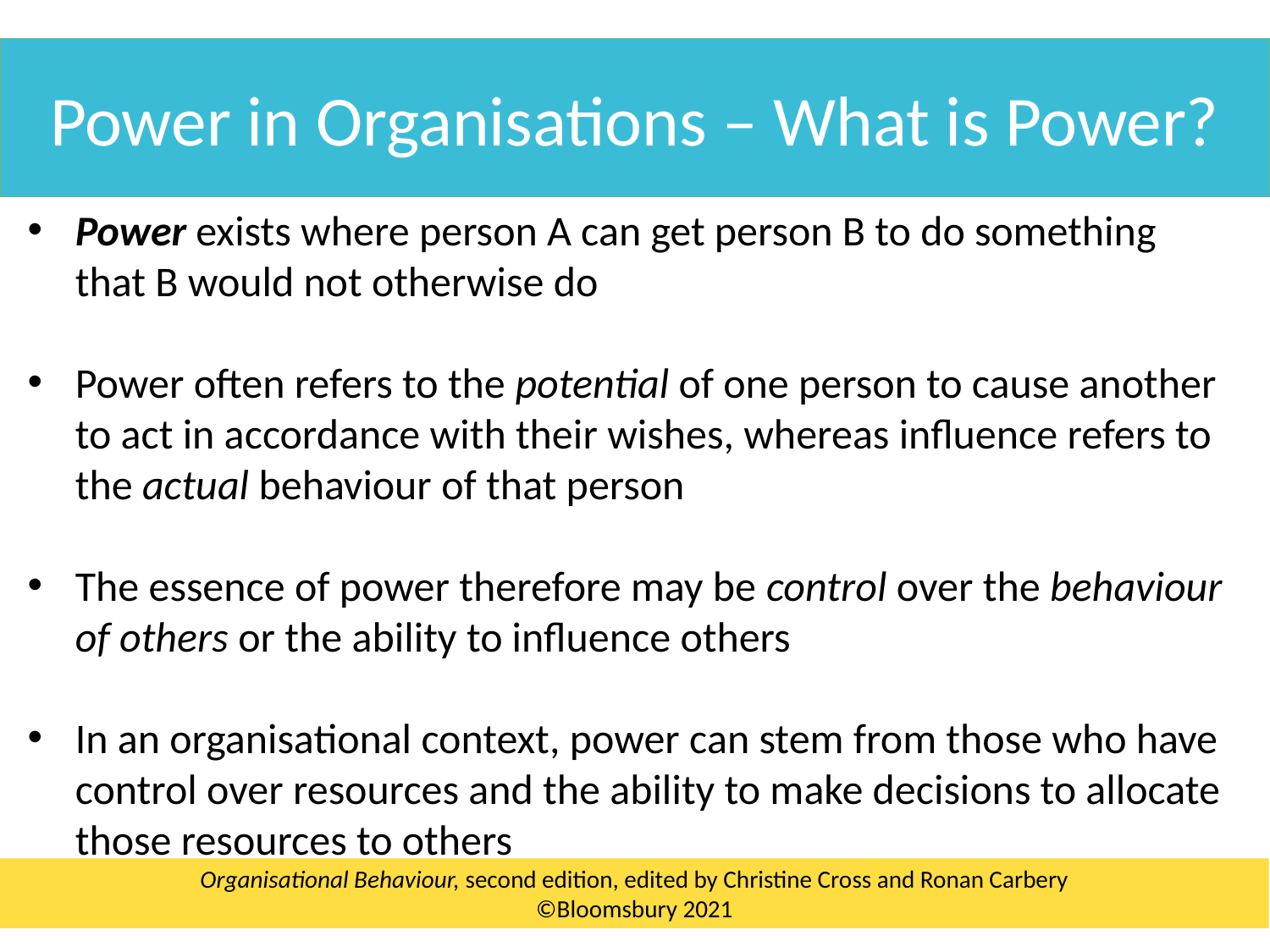

Power in Organisations – What is Power?
Power exists where person A can get person B to do something that B would not otherwise do

Power often refers to the potential of one person to cause another to act in accordance with their wishes, whereas influence refers to the actual behaviour of that person

The essence of power therefore may be control over the behaviour of others or the ability to influence others

In an organisational context, power can stem from those who have control over resources and the ability to make decisions to allocate those resources to others